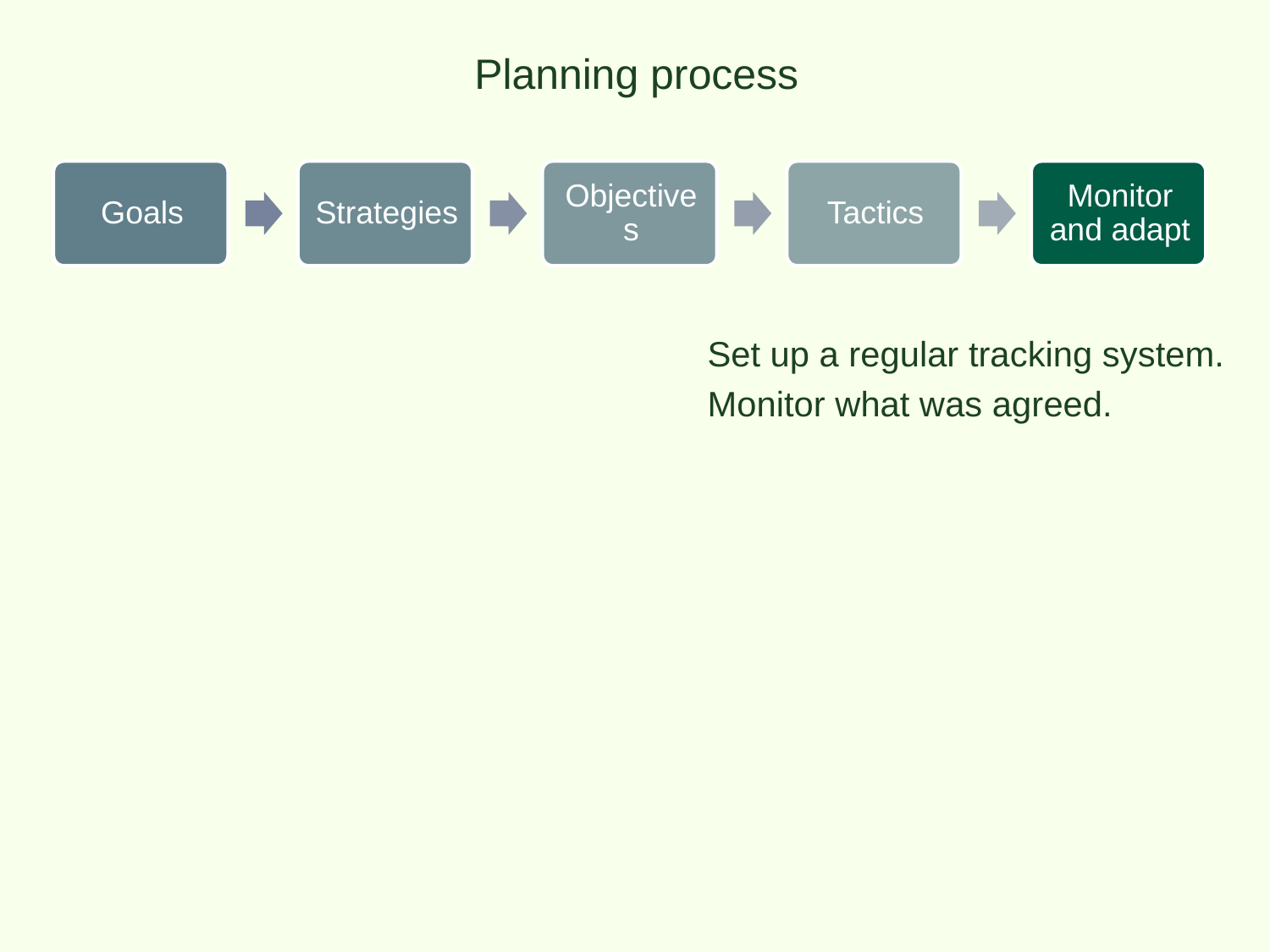

# Planning process
Goals

Strategies

Objectives

Tactics

Monitor and adapt
Set up a regular tracking system.
Monitor what was agreed.